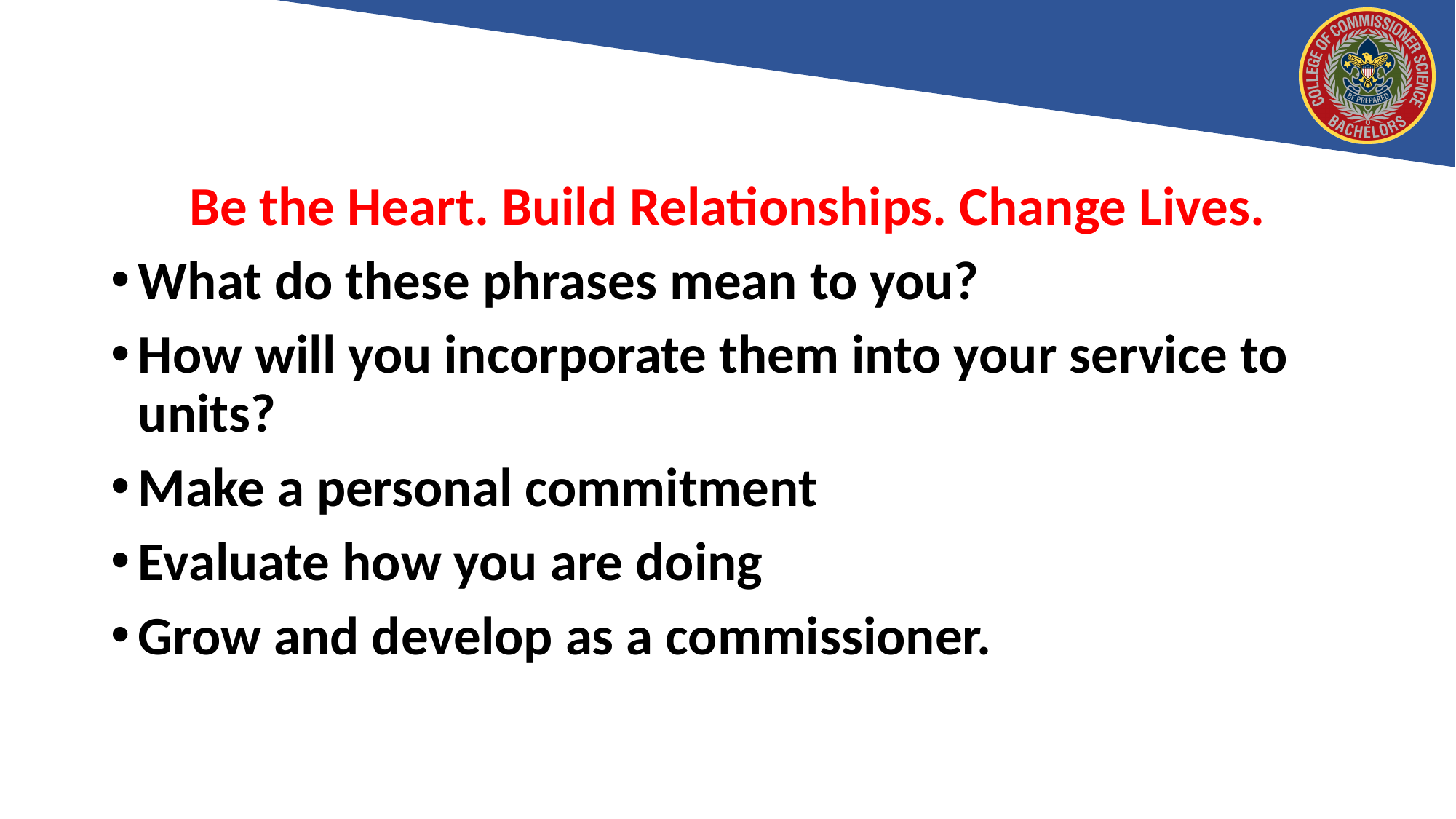

Be the Heart. Build Relationships. Change Lives.
What do these phrases mean to you?
How will you incorporate them into your service to units?
Make a personal commitment
Evaluate how you are doing
Grow and develop as a commissioner.